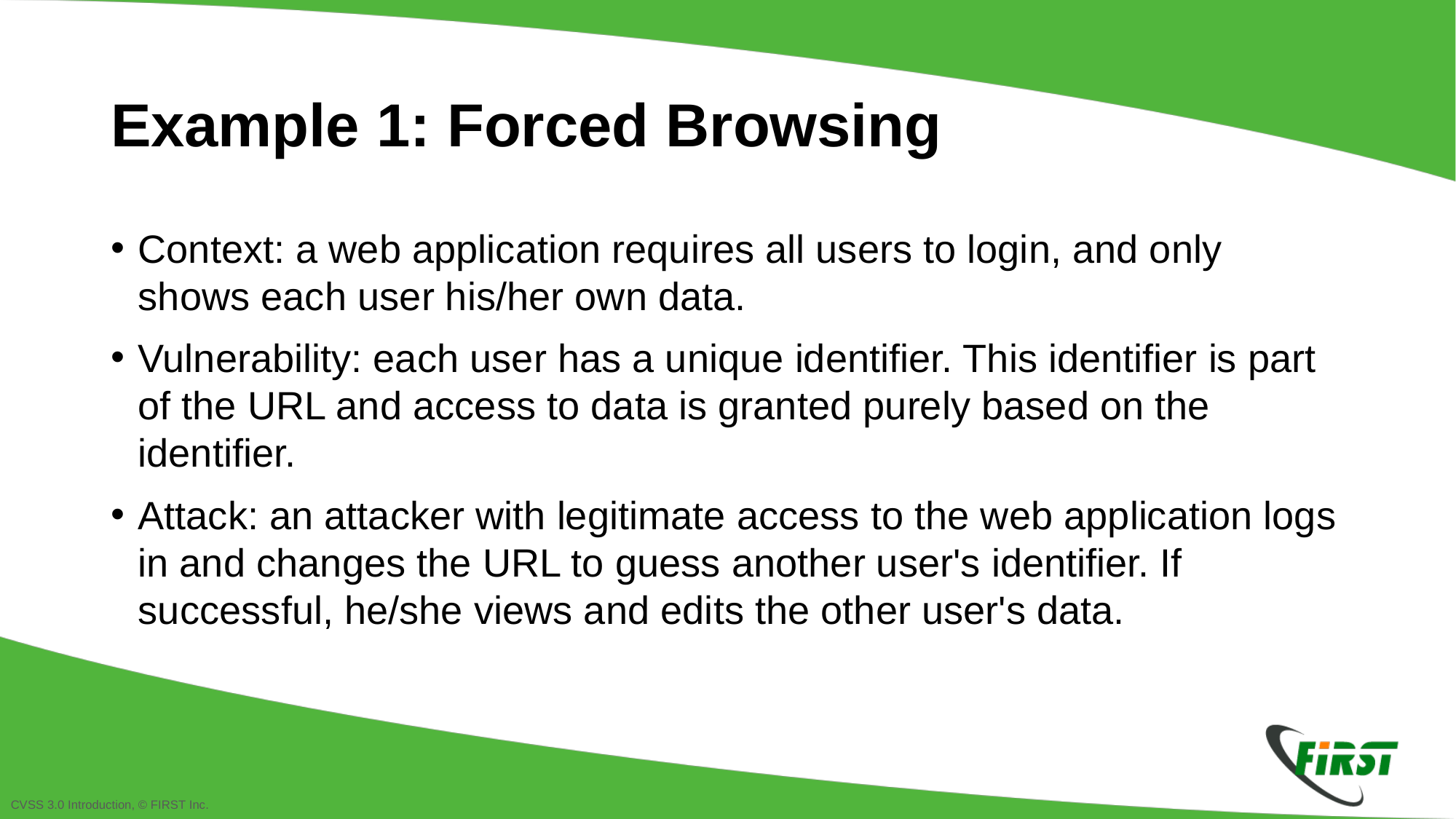

Example 1: Forced Browsing
Context: a web application requires all users to login, and only shows each user his/her own data.
Vulnerability: each user has a unique identifier. This identifier is part of the URL and access to data is granted purely based on the identifier.
Attack: an attacker with legitimate access to the web application logs in and changes the URL to guess another user's identifier. If successful, he/she views and edits the other user's data.